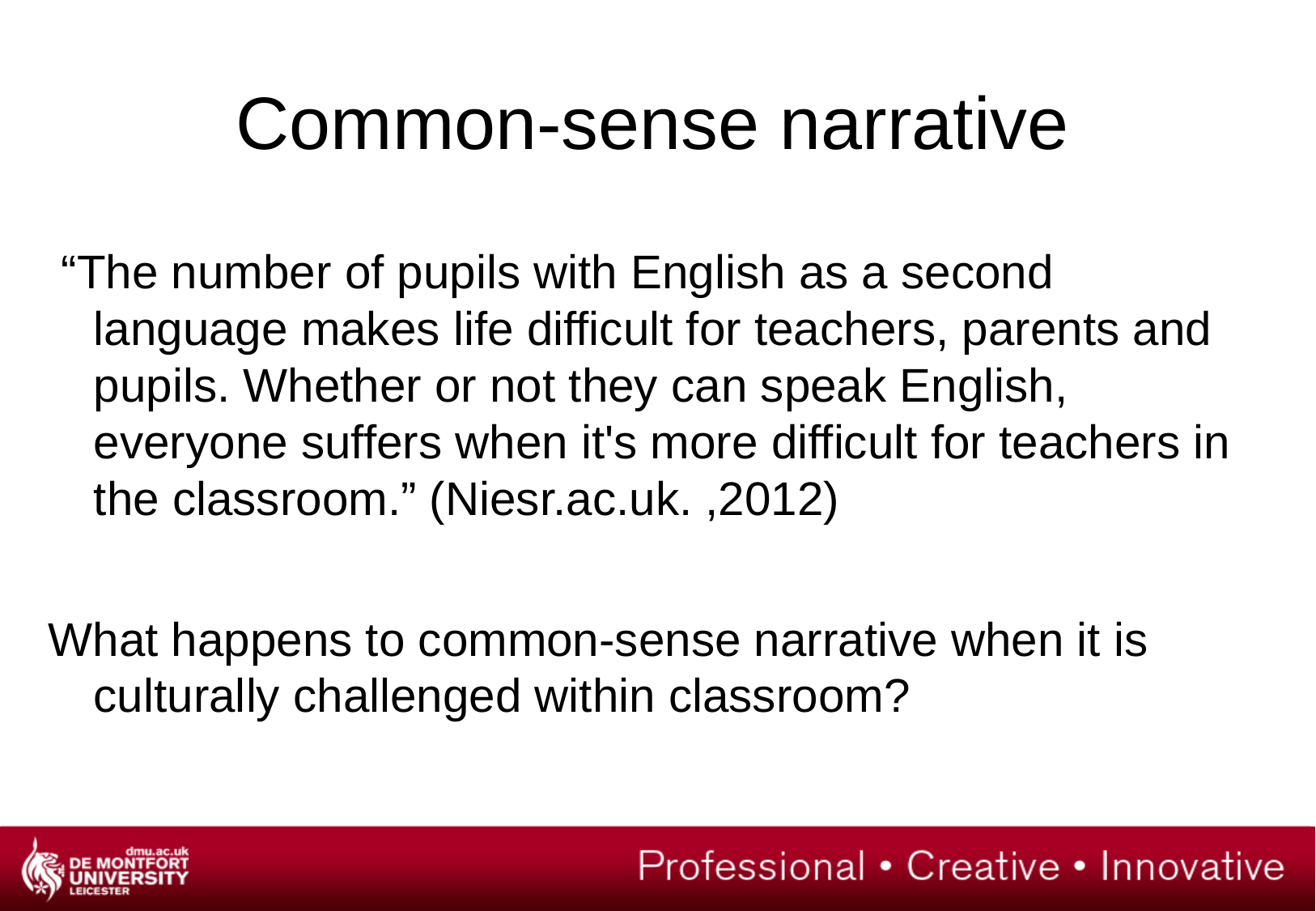

# Common-sense narrative
 “The number of pupils with English as a second language makes life difficult for teachers, parents and pupils. Whether or not they can speak English, everyone suffers when it's more difficult for teachers in the classroom.” (Niesr.ac.uk. ,2012)

What happens to common-sense narrative when it is culturally challenged within classroom?